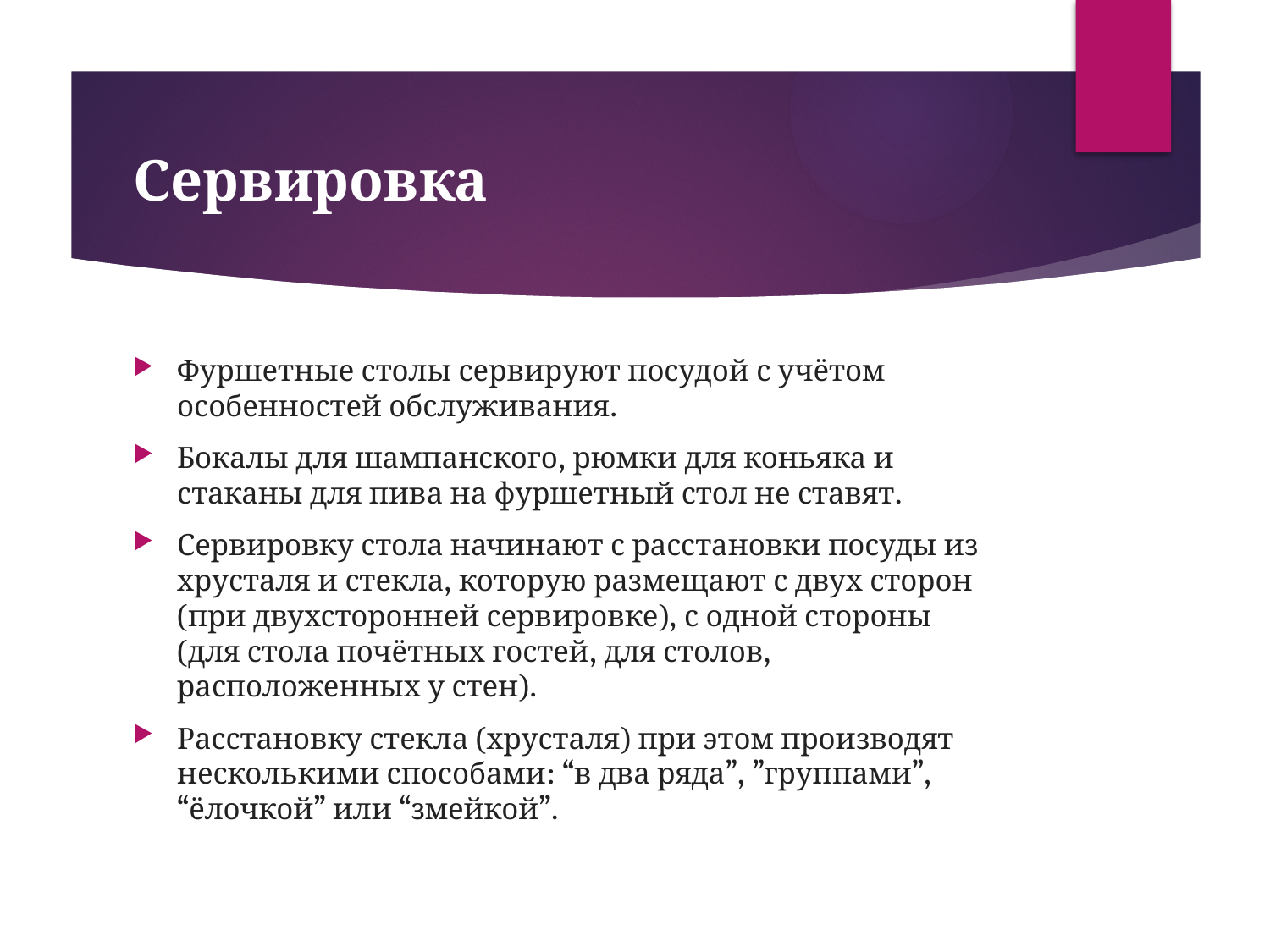

# Сервировка
Фуршетные столы сервируют посудой с учётом особенностей обслуживания.
Бокалы для шампанского, рюмки для коньяка и стаканы для пива на фуршетный стол не ставят.
Сервировку стола начинают с расстановки посуды из хрусталя и стекла, которую размещают с двух сторон (при двухсторонней сервировке), с одной стороны (для стола почётных гостей, для столов, расположенных у стен).
Расстановку стекла (хрусталя) при этом производят несколькими способами: “в два ряда”, ”группами”, “ёлочкой” или “змейкой”.